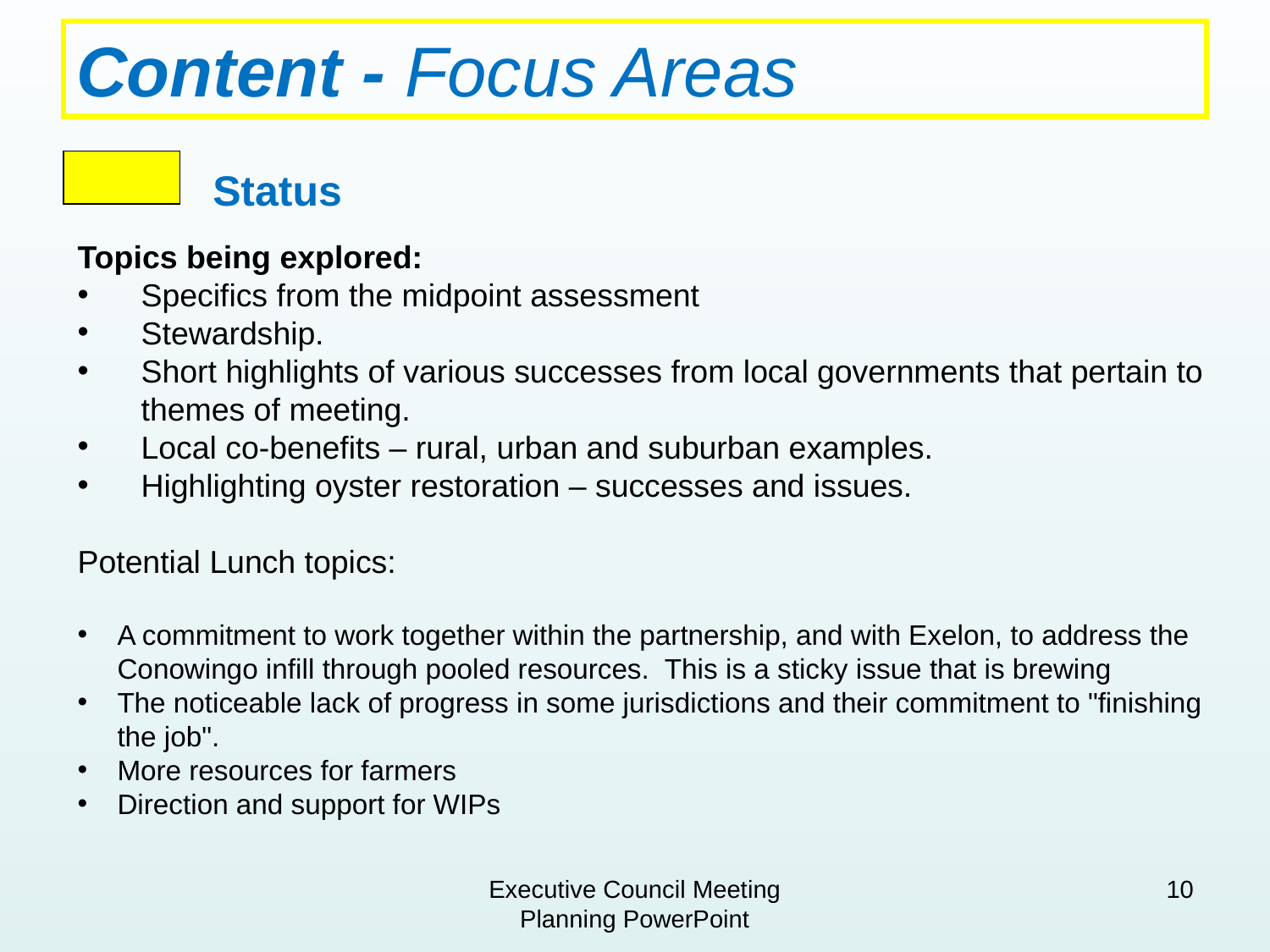

# Content - Focus Areas
 Status

Topics being explored:
Specifics from the midpoint assessment
Stewardship.
Short highlights of various successes from local governments that pertain to themes of meeting.
Local co-benefits – rural, urban and suburban examples.
Highlighting oyster restoration – successes and issues.

Potential Lunch topics:

A commitment to work together within the partnership, and with Exelon, to address the Conowingo infill through pooled resources.  This is a sticky issue that is brewing
The noticeable lack of progress in some jurisdictions and their commitment to "finishing the job".
More resources for farmers
Direction and support for WIPs

Executive Council Meeting Planning PowerPoint
10